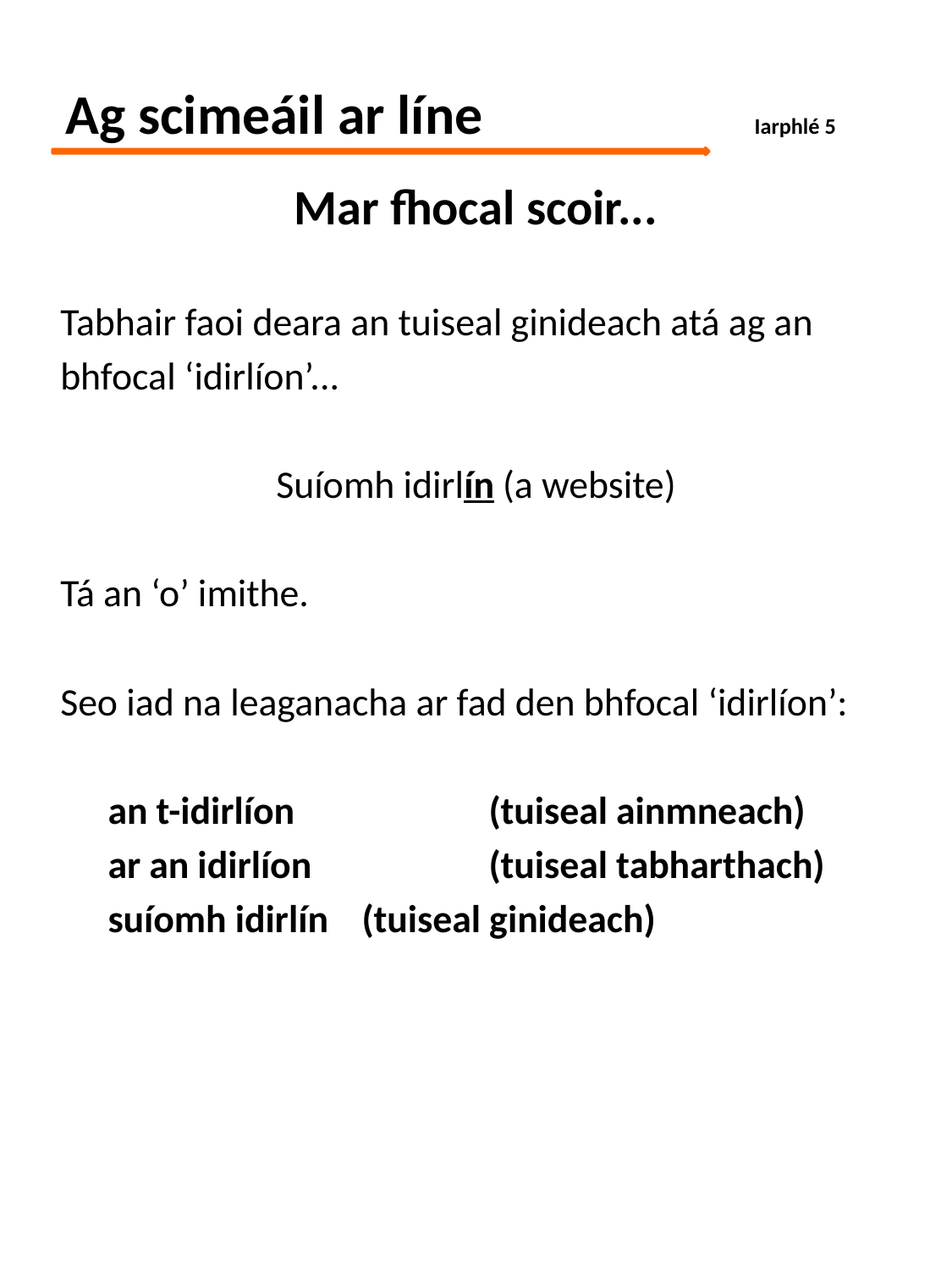

# Ag scimeáil ar líne	   	       Iarphlé 5

Mar fhocal scoir...

Tabhair faoi deara an tuiseal ginideach atá ag an
bhfocal ‘idirlíon’...

Suíomh idirlín (a website)

Tá an ‘o’ imithe.

Seo iad na leaganacha ar fad den bhfocal ‘idirlíon’:

	an t-idirlíon		(tuiseal ainmneach)
	ar an idirlíon		(tuiseal tabharthach)
	suíomh idirlín	(tuiseal ginideach)